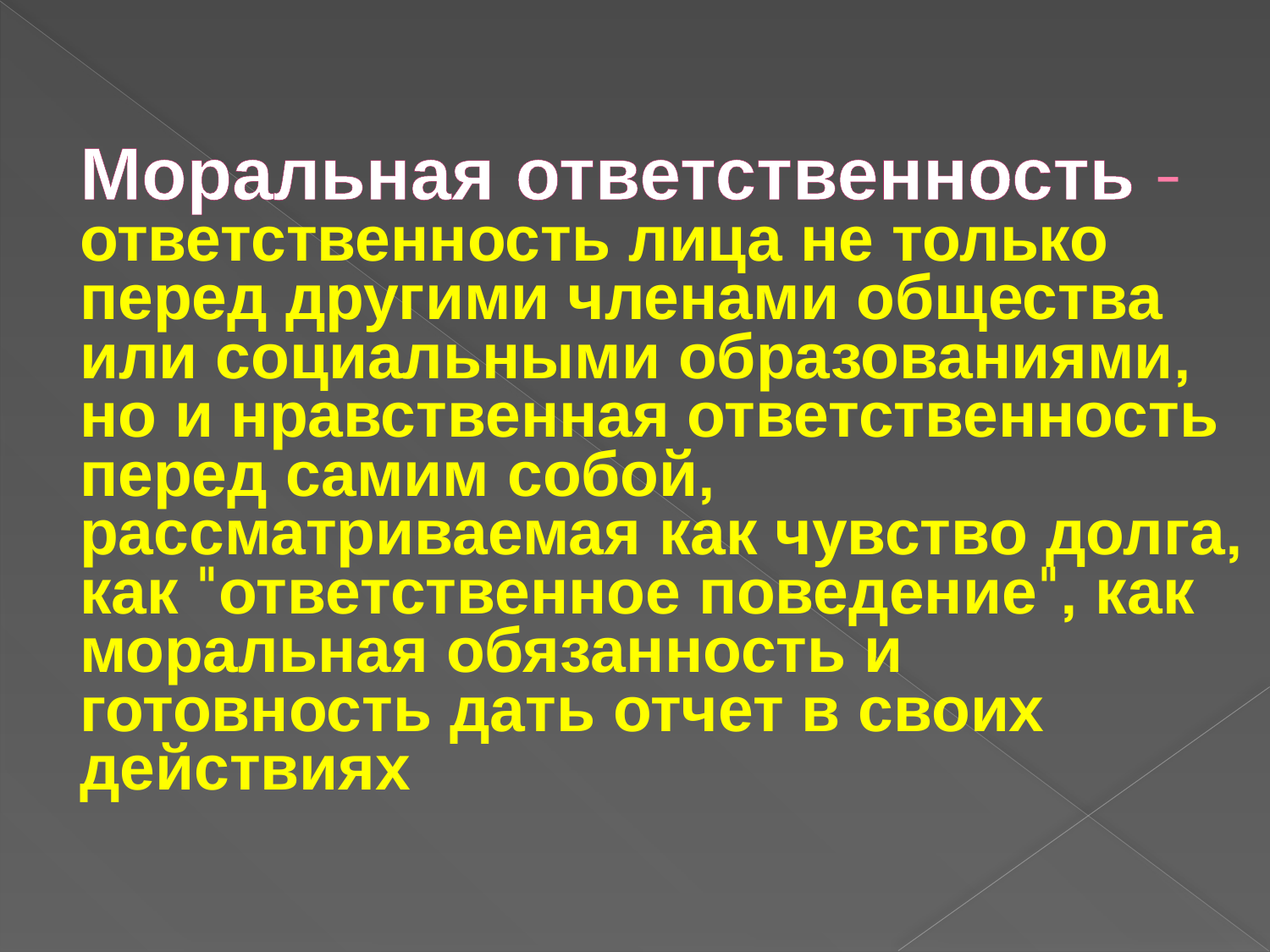

# Моральная ответственность -ответственность лица не только перед другими членами общества или социальными образованиями, но и нравственная ответственность перед самим собой, рассматриваемая как чувство долга, как "ответственное поведение", как моральная обязанность и готовность дать отчет в своих действиях